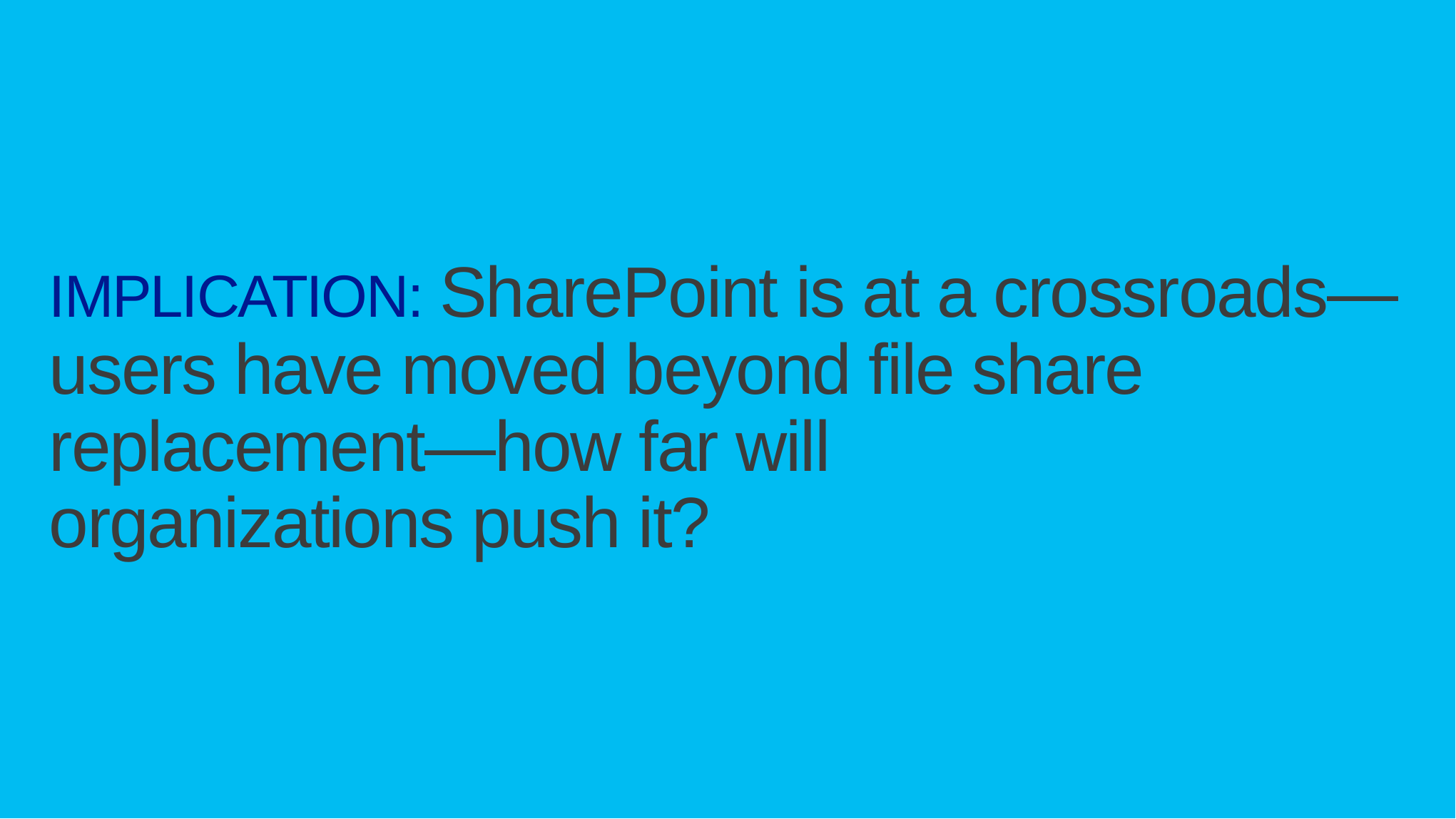

IMPLICATION: SharePoint is at a crossroads—
users have moved beyond file share replacement—how far will
organizations push it?